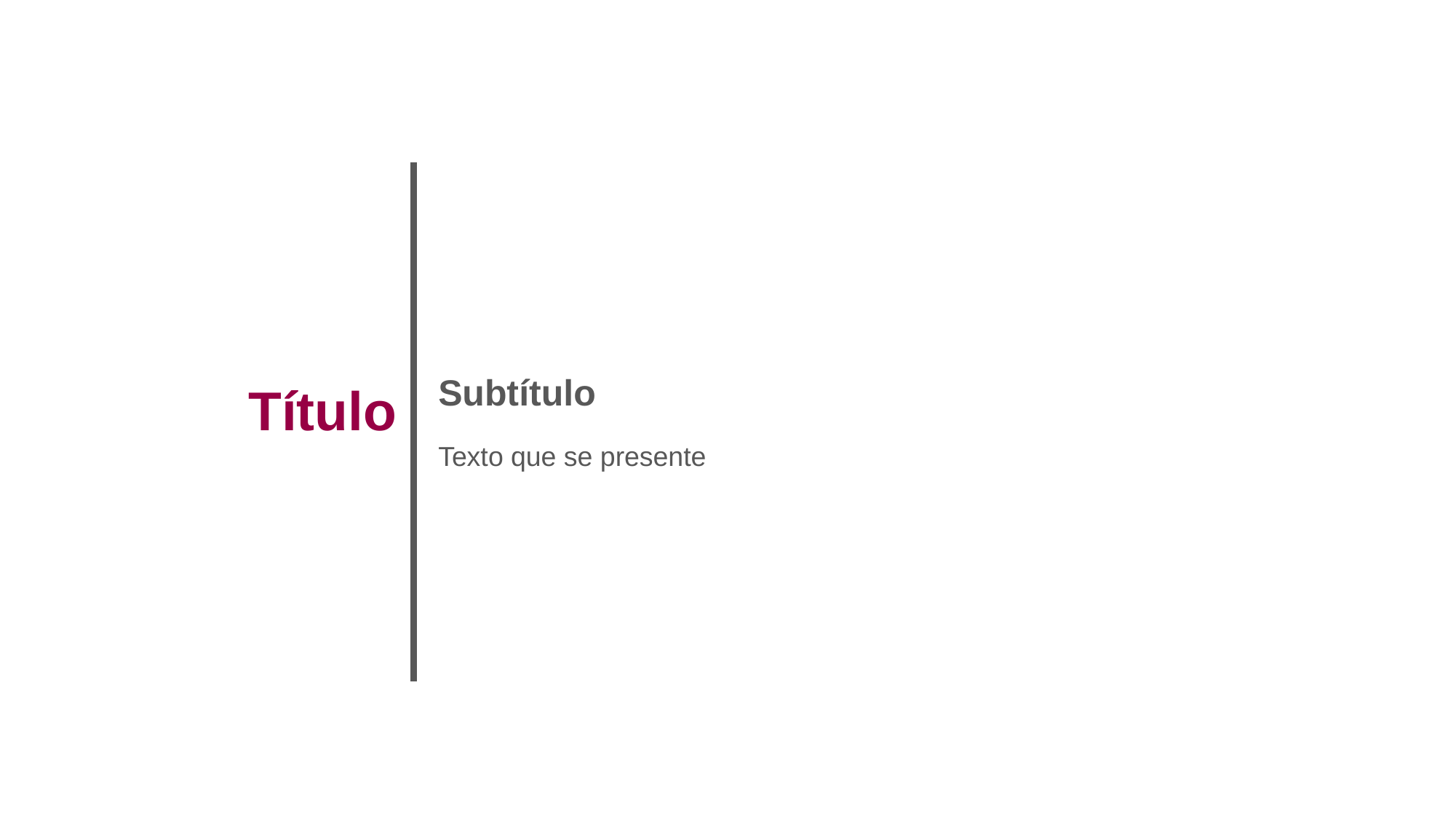

Subtítulo

Texto que se presente

# Título